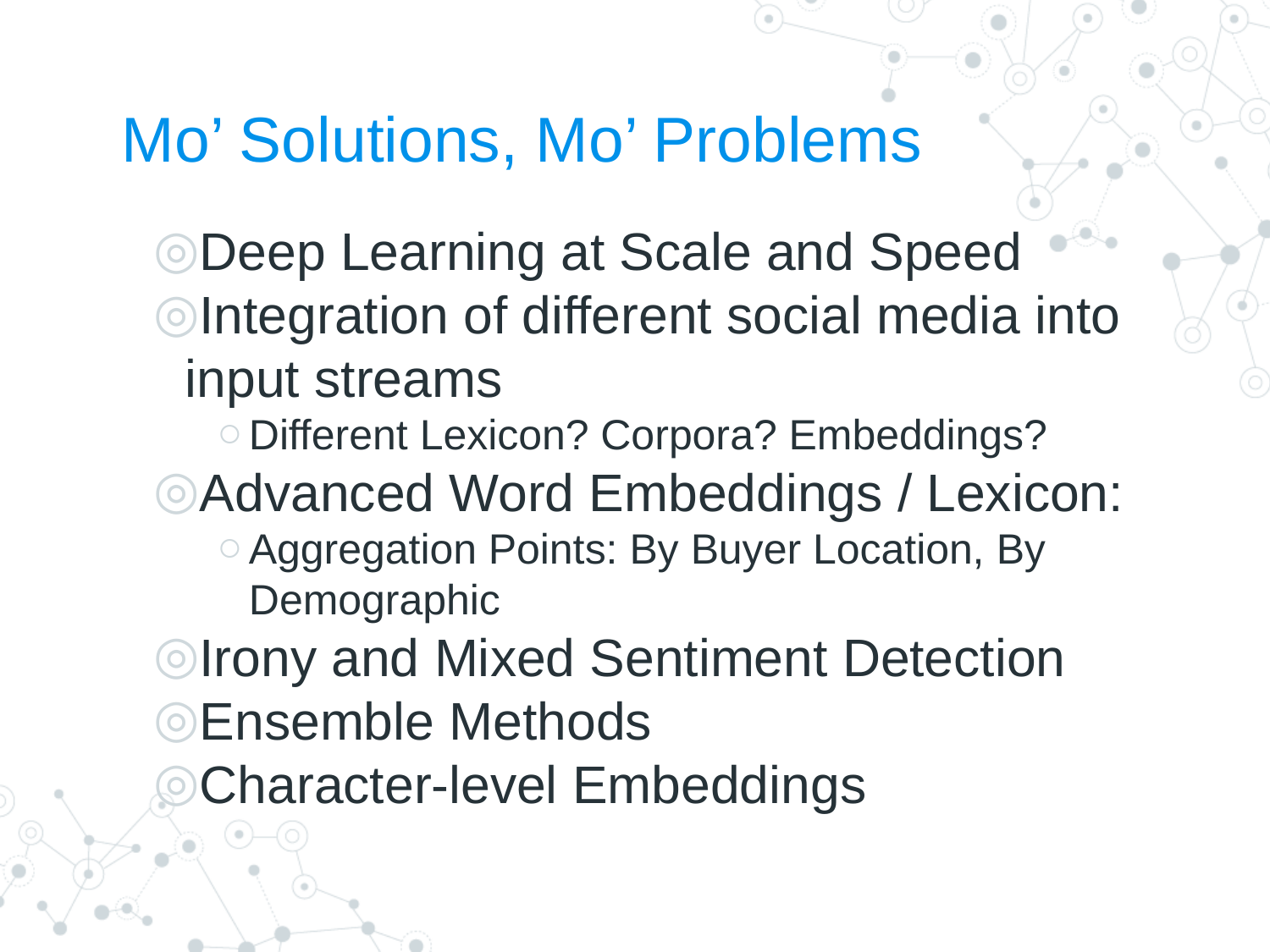

# Mo’ Solutions, Mo’ Problems
Deep Learning at Scale and Speed
Integration of different social media into input streams
Different Lexicon? Corpora? Embeddings?
Advanced Word Embeddings / Lexicon:
Aggregation Points: By Buyer Location, By Demographic
Irony and Mixed Sentiment Detection
Ensemble Methods
Character-level Embeddings